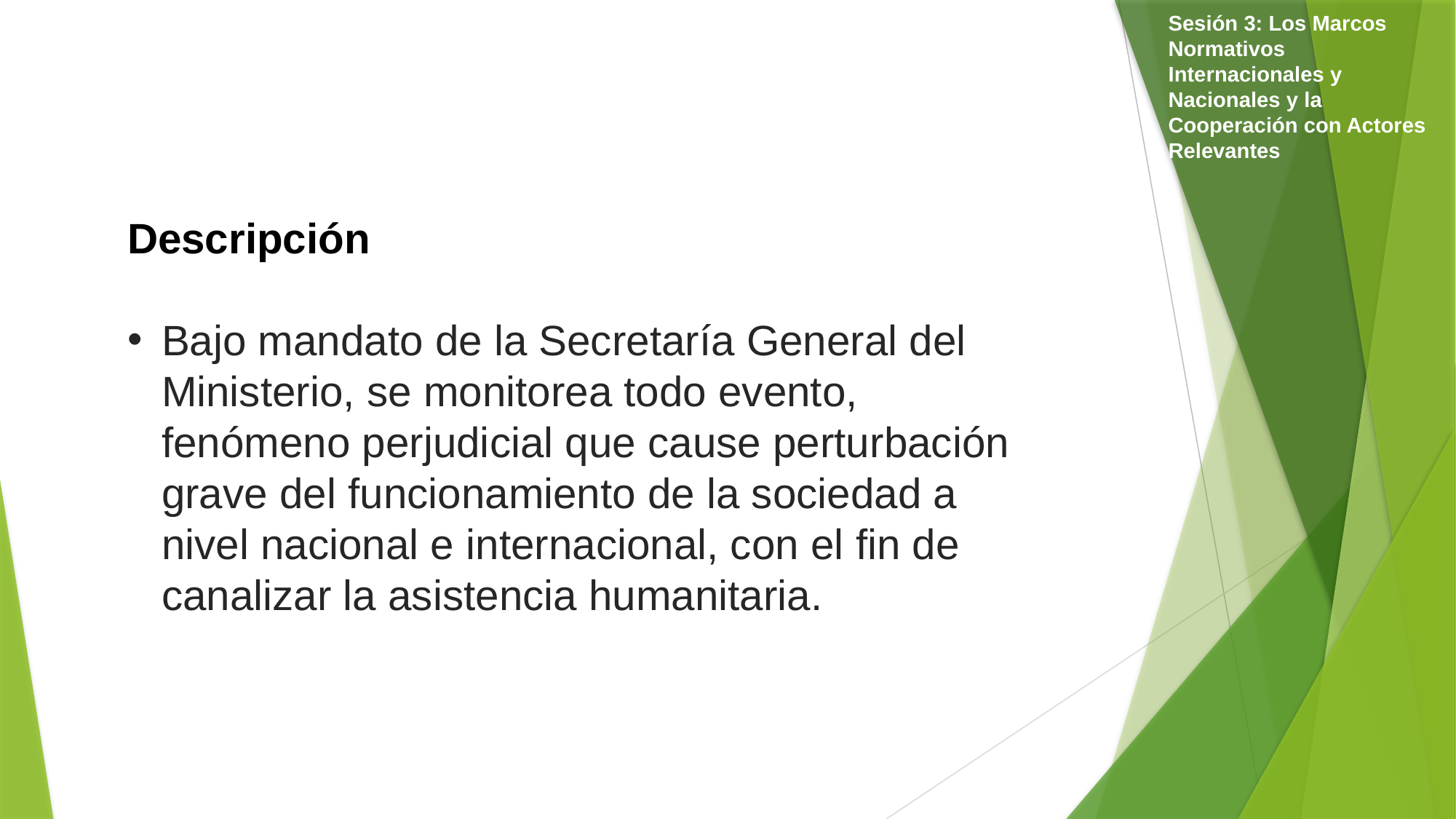

Sesión 3: Los Marcos Normativos Internacionales y Nacionales y la Cooperación con Actores Relevantes
Descripción

Bajo mandato de la Secretaría General del Ministerio, se monitorea todo evento, fenómeno perjudicial que cause perturbación grave del funcionamiento de la sociedad a nivel nacional e internacional, con el fin de canalizar la asistencia humanitaria.